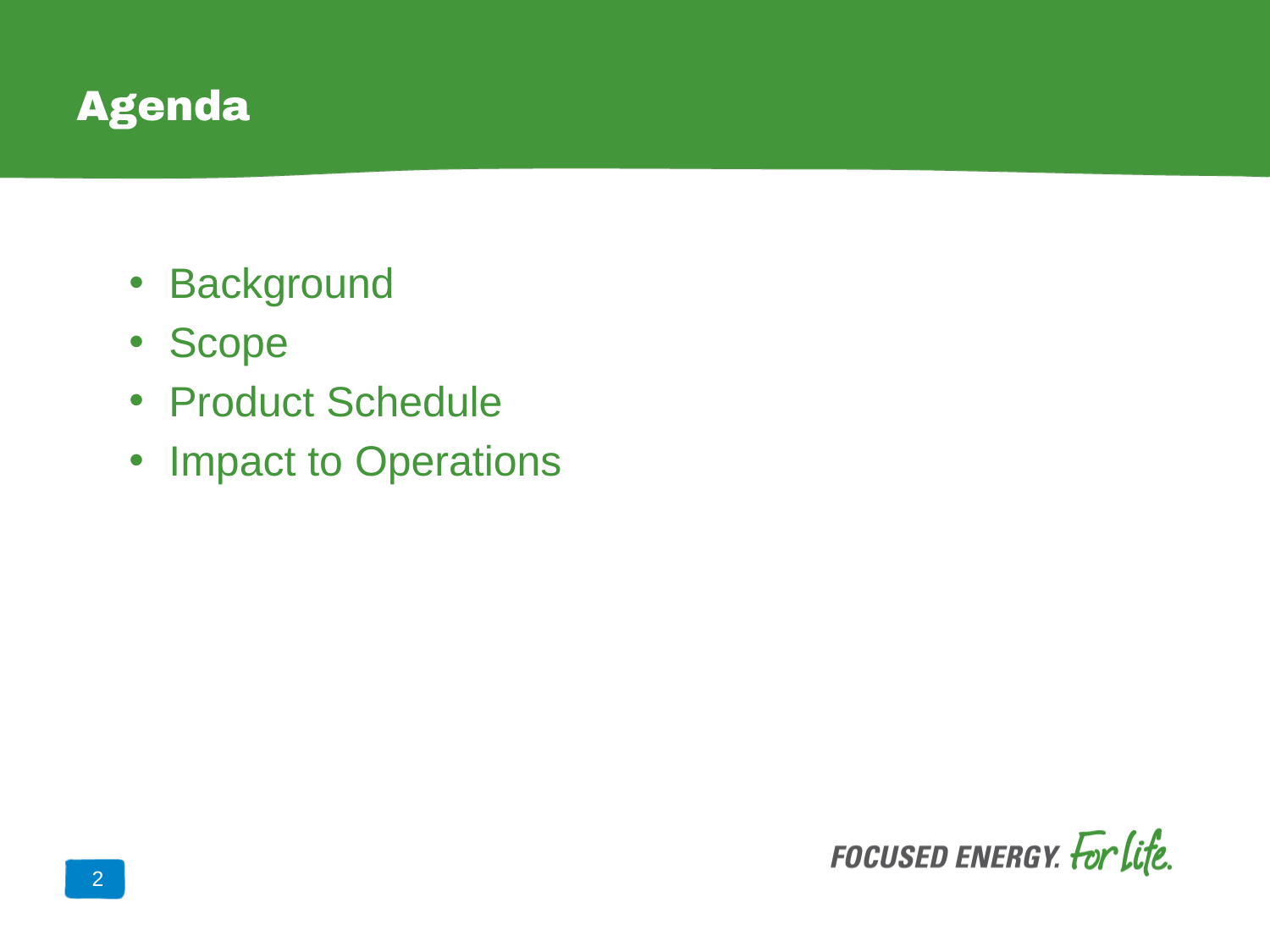

# Agenda
Background
Scope
Product Schedule
Impact to Operations

2